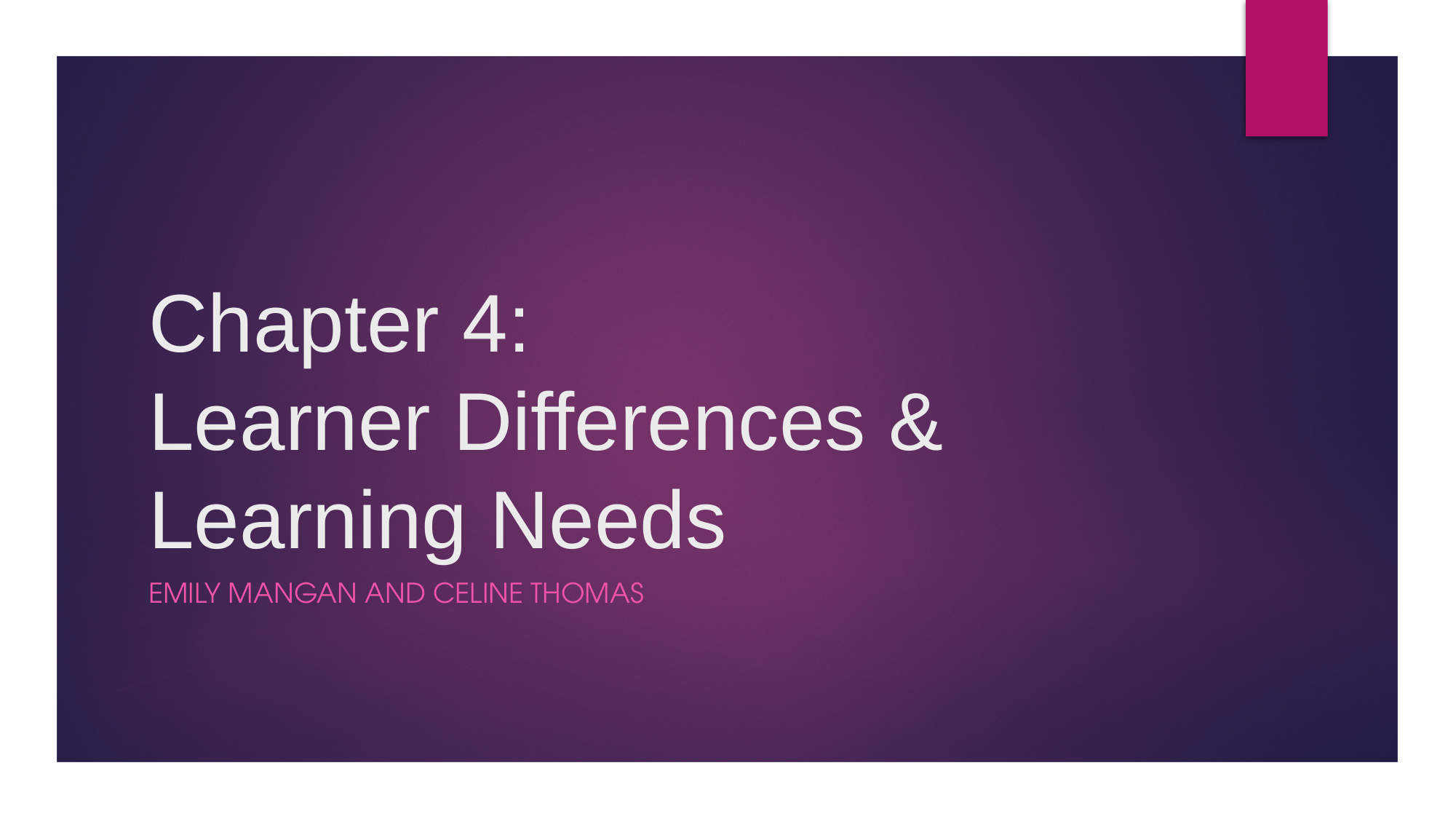

# Chapter 4: Learner Differences & Learning Needs
Emily Mangan and Celine Thomas